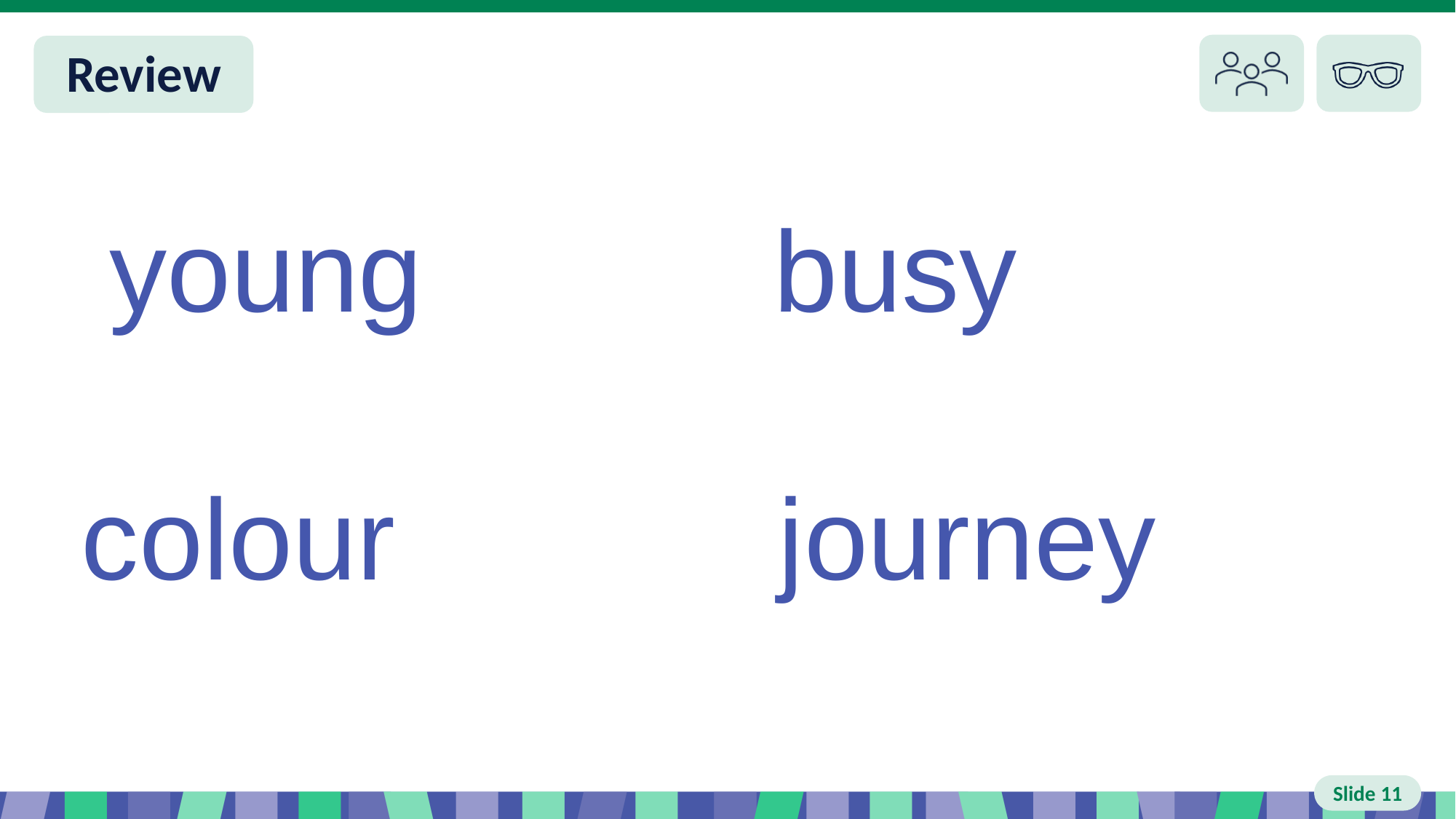

Slide 11 Review You do
young           busy
colour            journey